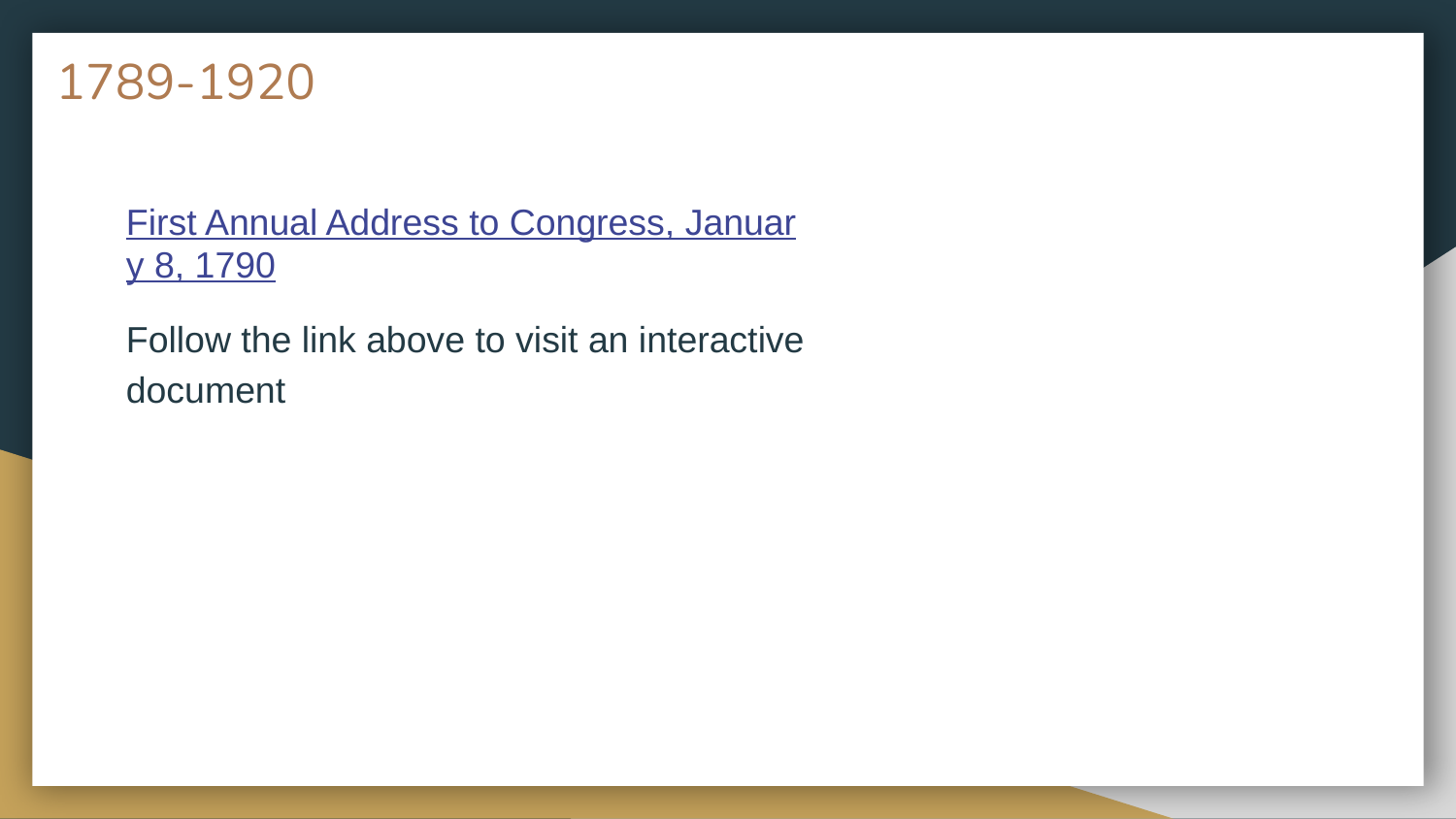

# 1789-1920
First Annual Address to Congress, January 8, 1790
Follow the link above to visit an interactive document